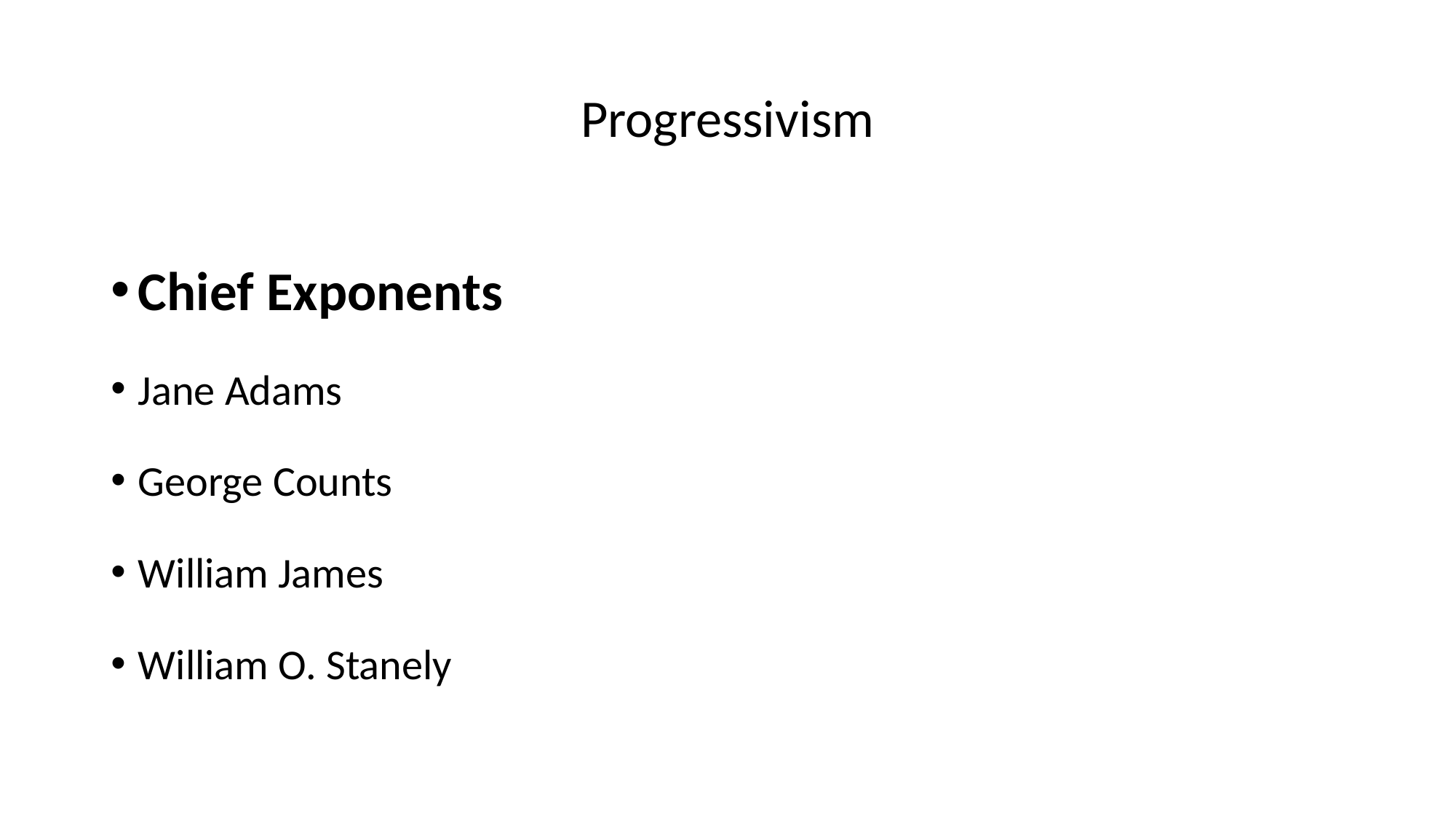

# Progressivism
Chief Exponents
Jane Adams
George Counts
William James
William O. Stanely